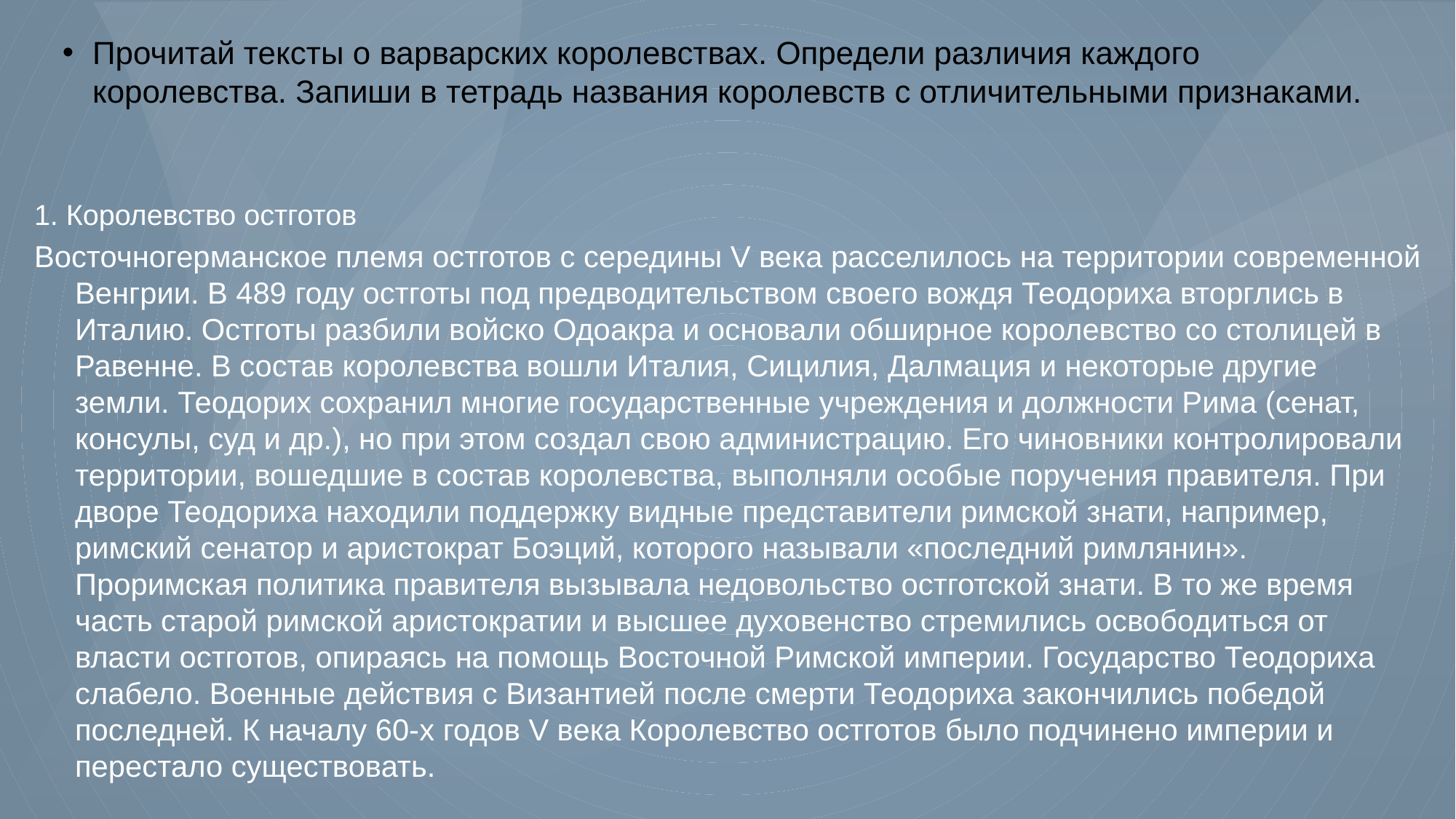

# Прочитай тексты о варварских королевствах. Определи различия каждого королевства. Запиши в тетрадь названия королевств с отличительными признаками.
1. Королевство остготов
Восточногерманское племя остготов с середины V века расселилось на территории современной Венгрии. В 489 году остготы под предводительством своего вождя Теодориха вторглись в Италию. Остготы разбили войско Одоакра и основали обширное королевство со столицей в Равенне. В состав королевства вошли Италия, Сицилия, Далмация и некоторые другие земли. Теодорих сохранил многие государственные учреждения и должности Рима (сенат, консулы, суд и др.), но при этом создал свою администрацию. Его чиновники контролировали территории, вошедшие в состав королевства, выполняли особые поручения правителя. При дворе Теодориха находили поддержку видные представители римской знати, например, римский сенатор и аристократ Боэций, которого называли «последний римлянин». Проримская политика правителя вызывала недовольство остготской знати. В то же время часть старой римской аристократии и высшее духовенство стремились освободиться от власти остготов, опираясь на помощь Восточной Римской империи. Государство Теодориха слабело. Военные действия с Византией после смерти Теодориха закончились победой последней. К началу 60-х годов V века Королевство остготов было подчинено империи и перестало существовать.